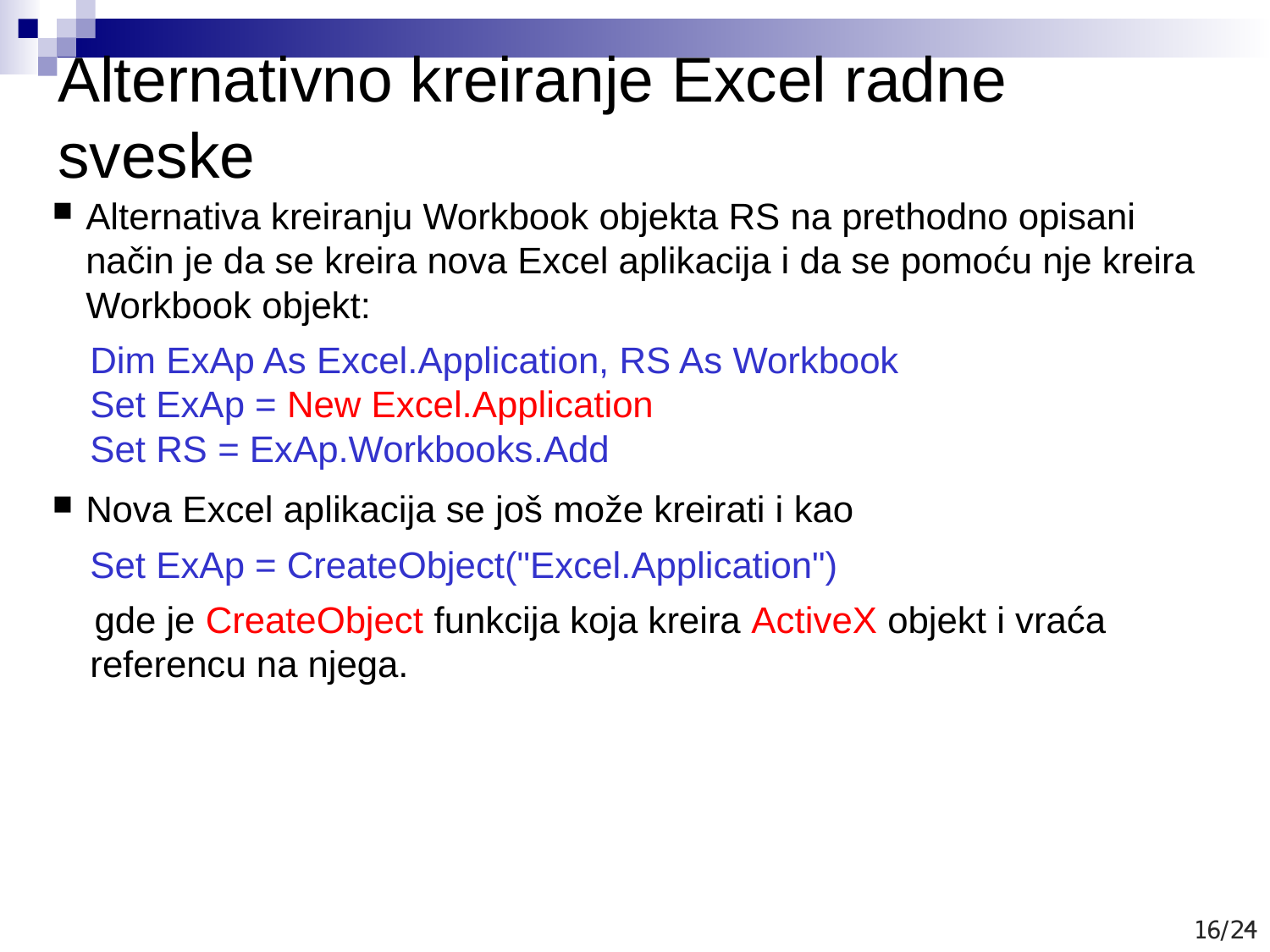

# Alternativno kreiranje Excel radne sveske
Alternativa kreiranju Workbook objekta RS na prethodno opisani način je da se kreira nova Excel aplikacija i da se pomoću nje kreira Workbook objekt:
Dim ExAp As Excel.Application, RS As Workbook
Set ExAp = New Excel.Application
Set RS = ExAp.Workbooks.Add
Nova Excel aplikacija se još može kreirati i kao
Set ExAp = CreateObject("Excel.Application")
gde je CreateObject funkcija koja kreira ActiveX objekt i vraća referencu na njega.
16/24